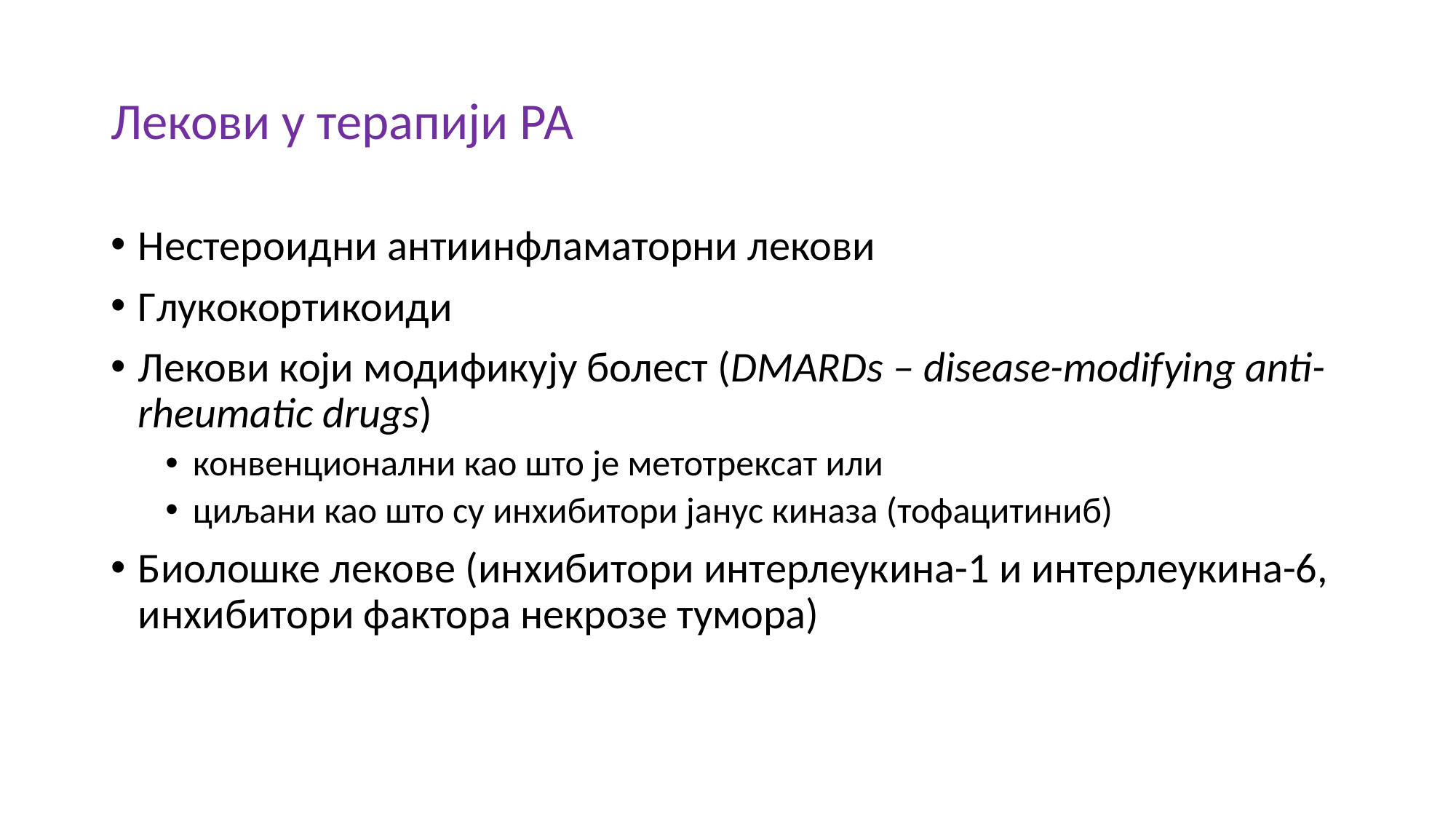

# Лекови у терапији РА
Нестероидни антиинфламаторни лекови
Глукокортикоиди
Лекови који модификују болест (DMARDs – disease-modifying anti-rheumatic drugs)
конвенционални као што је метотрексат или
циљани као што су инхибитори јанус киназа (тофацитиниб)
Биолошке лекове (инхибитори интерлеукина-1 и интерлеукина-6, инхибитори фактора некрозе тумора)